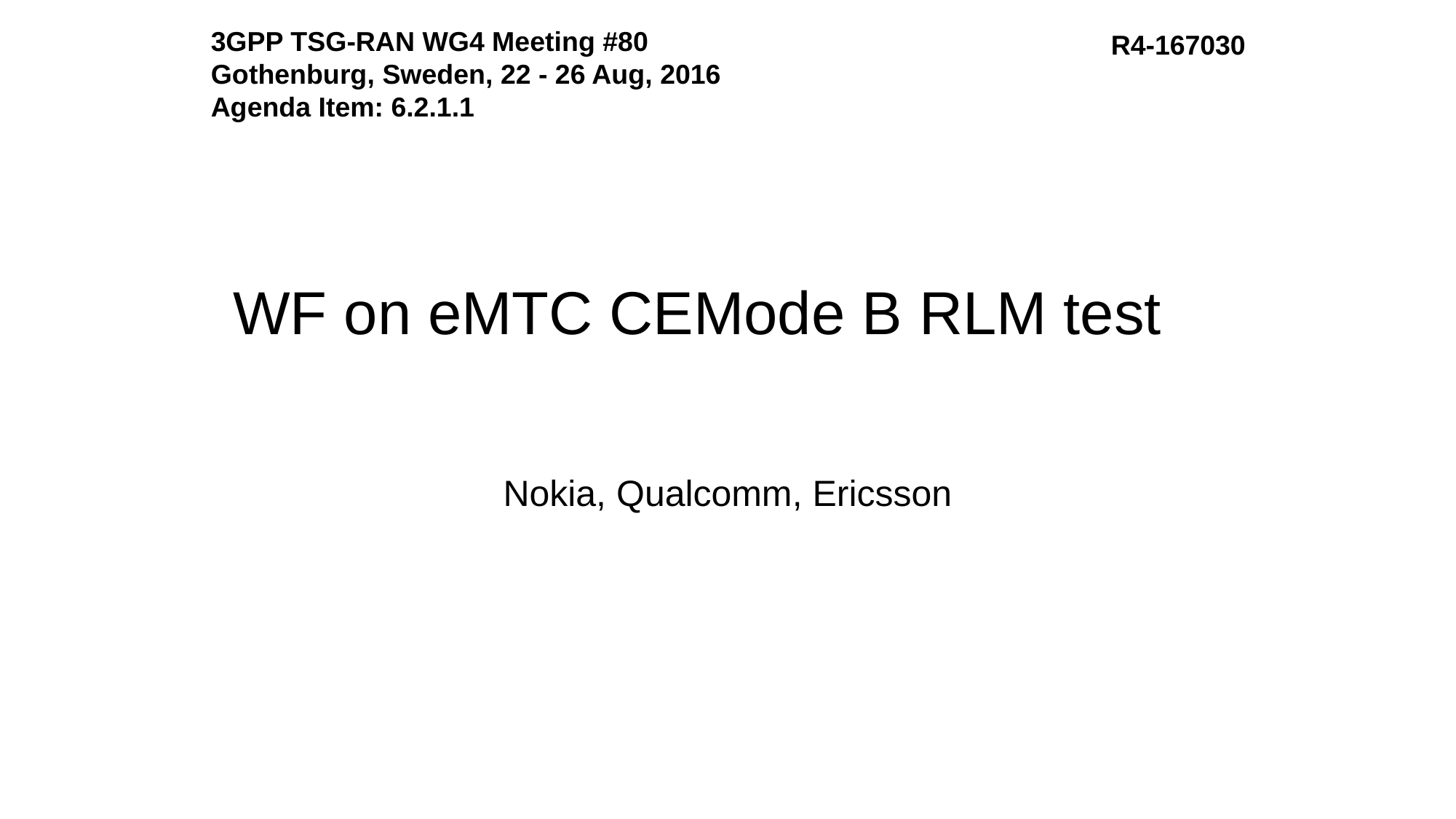

3GPP TSG-RAN WG4 Meeting #80
Gothenburg, Sweden, 22 - 26 Aug, 2016
Agenda Item: 6.2.1.1
R4-167030
# WF on eMTC CEMode B RLM test
Nokia, Qualcomm, Ericsson